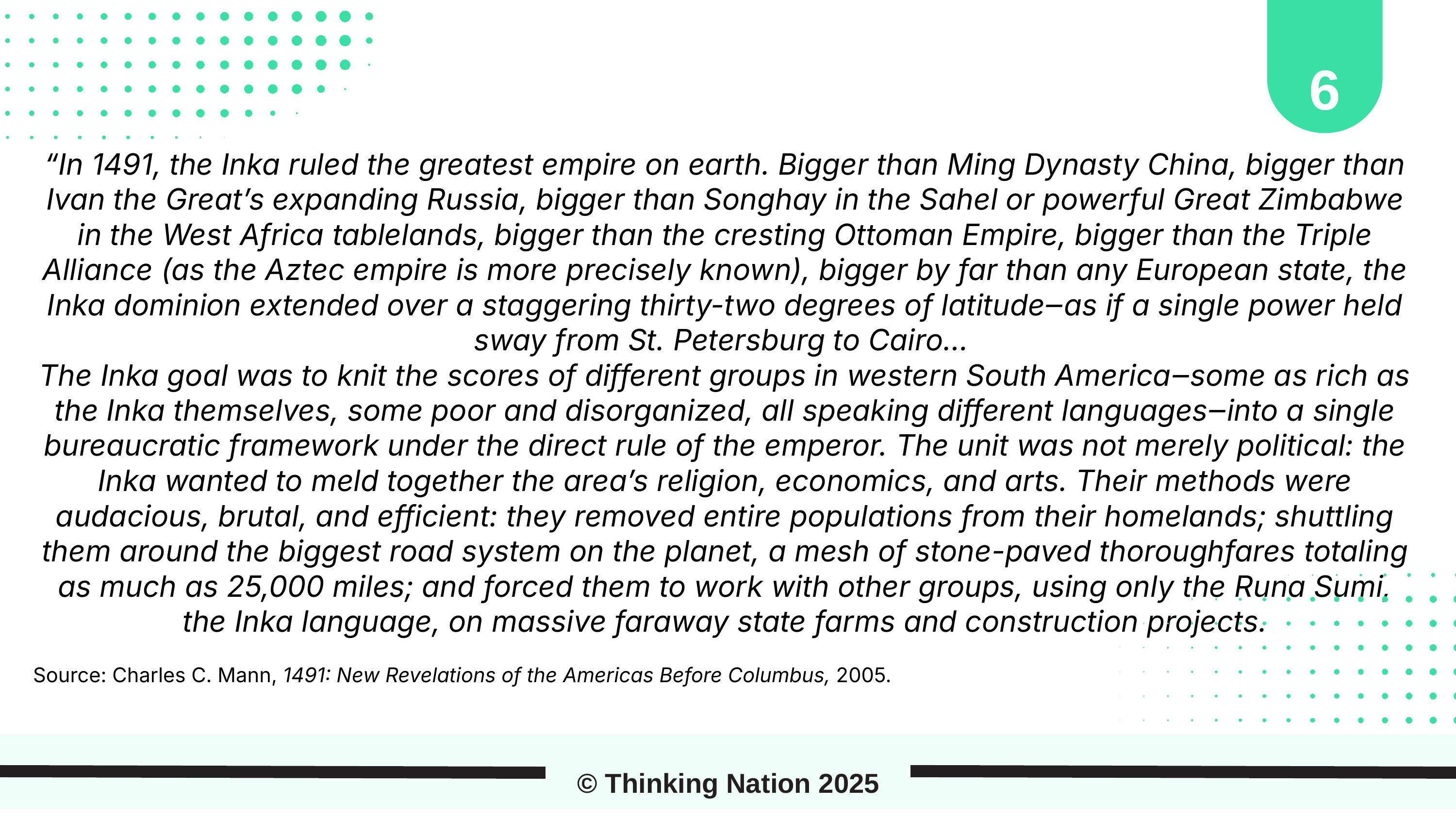

6
“In 1491, the Inka ruled the greatest empire on earth. Bigger than Ming Dynasty China, bigger than Ivan the Great’s expanding Russia, bigger than Songhay in the Sahel or powerful Great Zimbabwe in the West Africa tablelands, bigger than the cresting Ottoman Empire, bigger than the Triple Alliance (as the Aztec empire is more precisely known), bigger by far than any European state, the Inka dominion extended over a staggering thirty-two degrees of latitude‒as if a single power held sway from St. Petersburg to Cairo…
The Inka goal was to knit the scores of different groups in western South America‒some as rich as the Inka themselves, some poor and disorganized, all speaking different languages‒into a single bureaucratic framework under the direct rule of the emperor. The unit was not merely political: the Inka wanted to meld together the area’s religion, economics, and arts. Their methods were audacious, brutal, and efficient: they removed entire populations from their homelands; shuttling them around the biggest road system on the planet, a mesh of stone-paved thoroughfares totaling as much as 25,000 miles; and forced them to work with other groups, using only the Runa Sumi, the Inka language, on massive faraway state farms and construction projects.

Source: Charles C. Mann, 1491: New Revelations of the Americas Before Columbus, 2005.

© Thinking Nation 2025